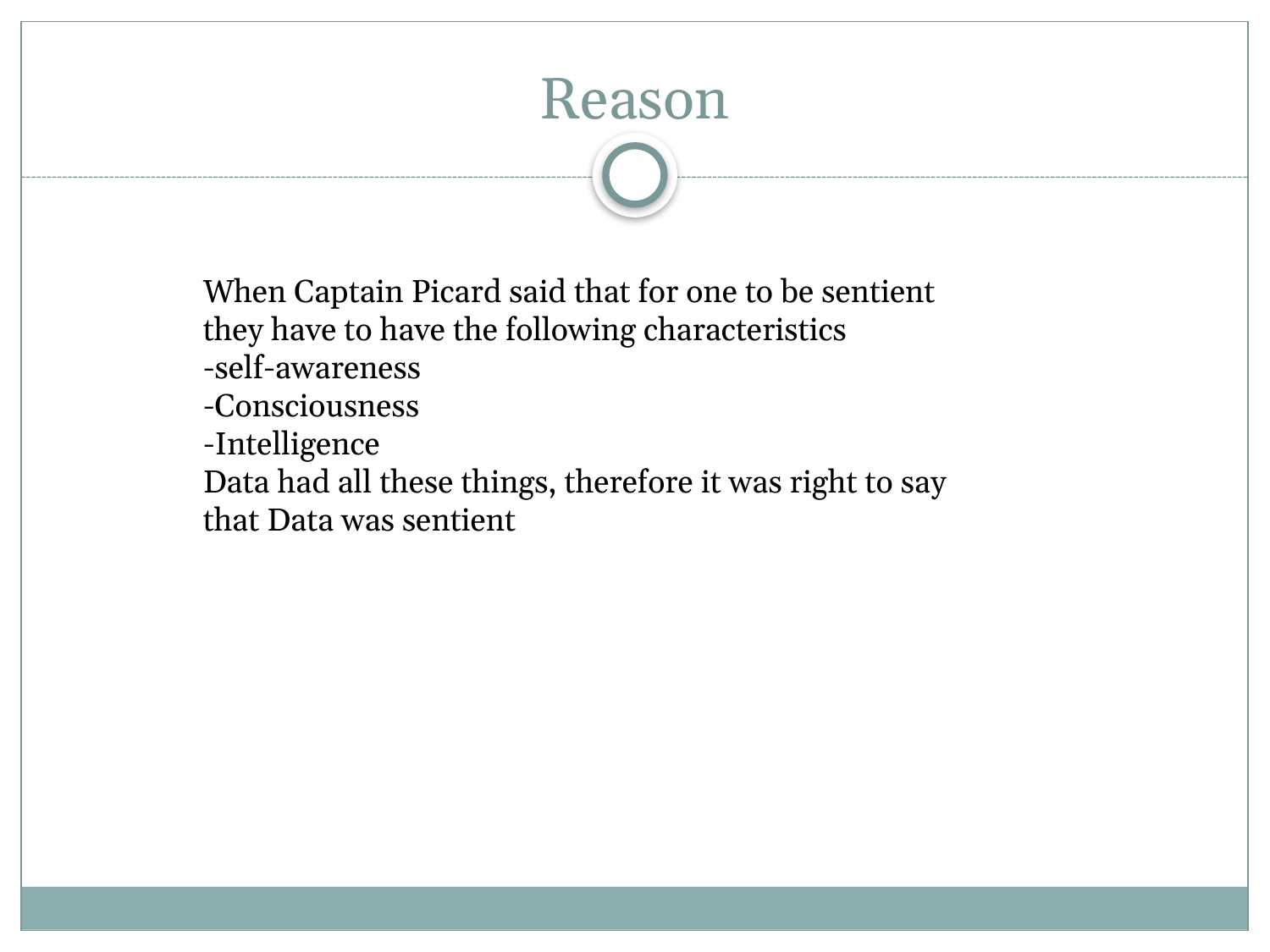

# Reason
When Captain Picard said that for one to be sentient they have to have the following characteristics
-self-awareness
-Consciousness
-Intelligence
Data had all these things, therefore it was right to say that Data was sentient